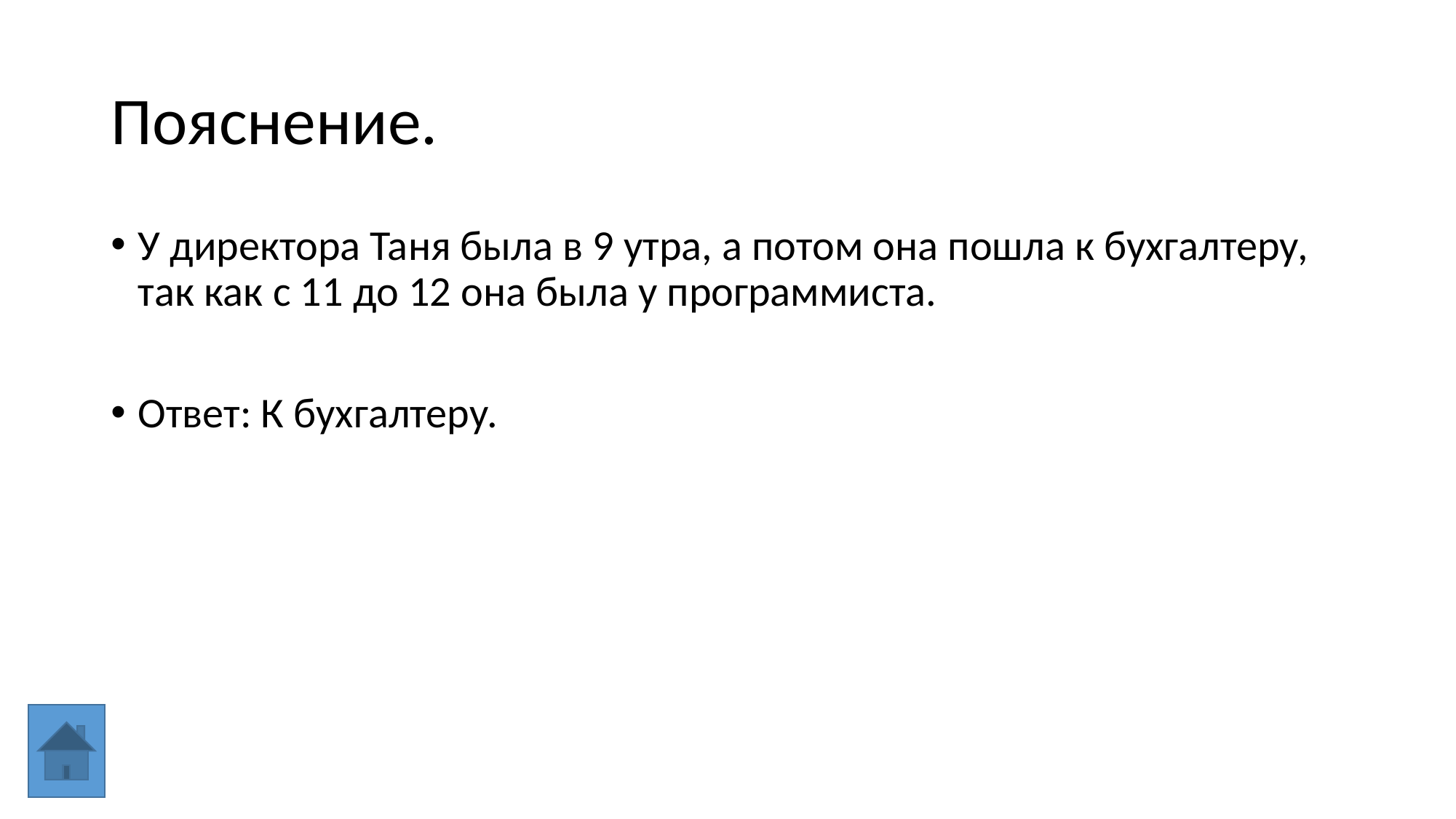

# Пояснение.
У директора Таня была в 9 утра, а потом она пошла к бухгалтеру, так как с 11 до 12 она была у программиста.

Ответ: К бухгалтеру.